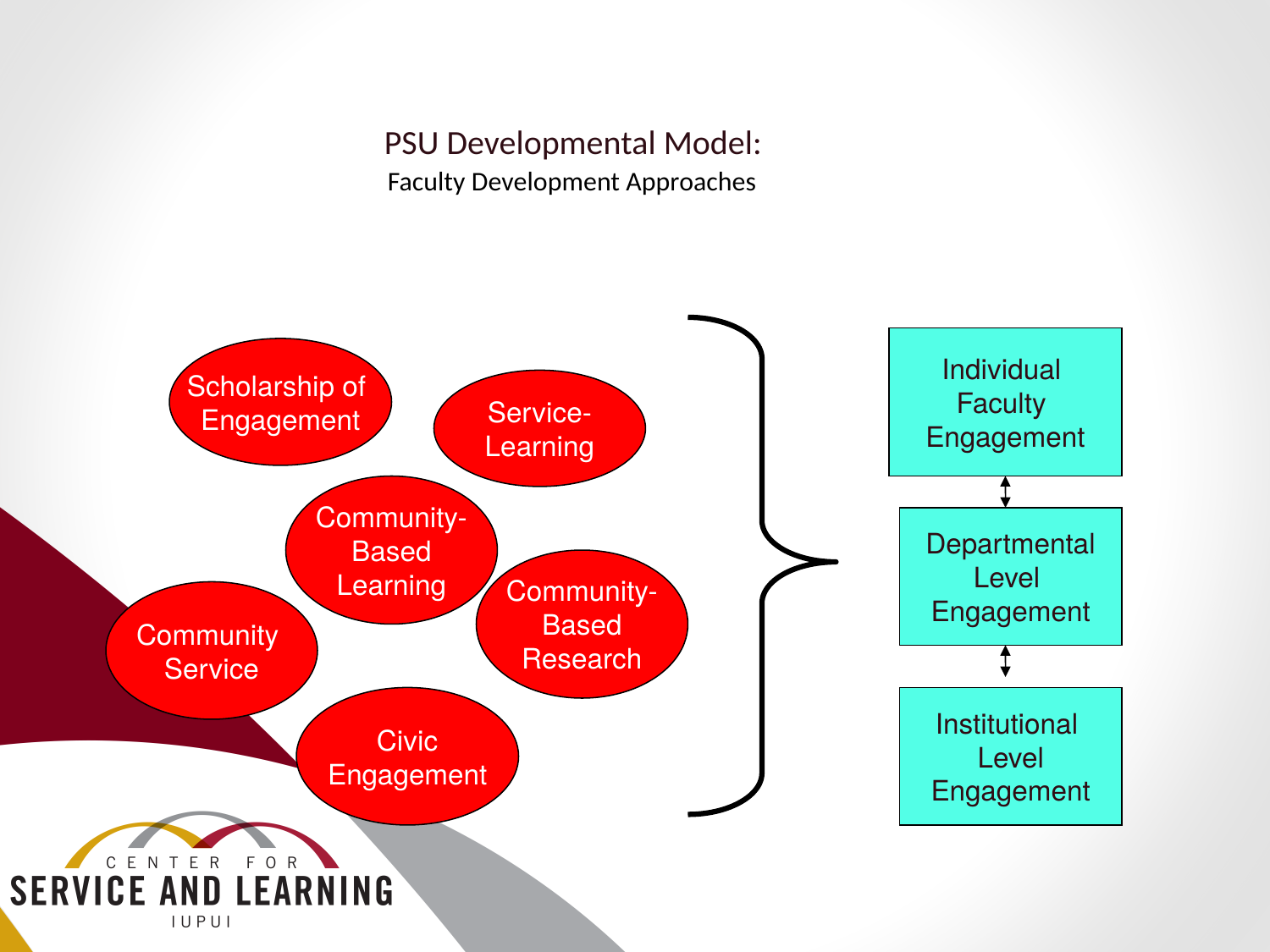

PSU Developmental Model:
 Faculty Development Approaches

Individual
Faculty
Engagement
Scholarship of
Engagement
Service-
Learning
Community-
Based
Learning

Departmental
Level
Engagement
Community-
Based
Research
Community
Service

Civic
Engagement
Institutional
Level
Engagement